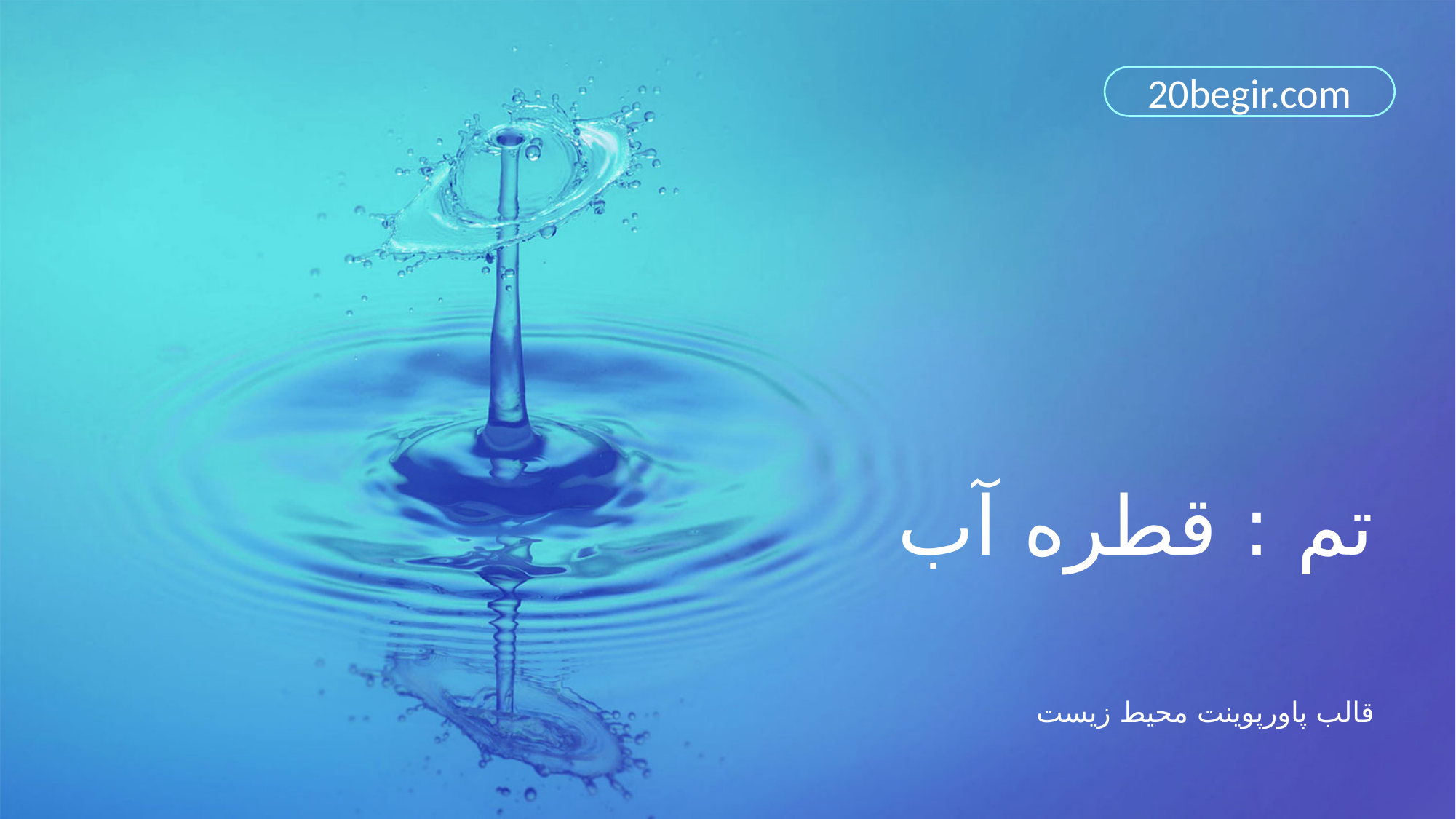

20begir.com
تم : قطره آب
قالب پاورپوینت محیط زیست